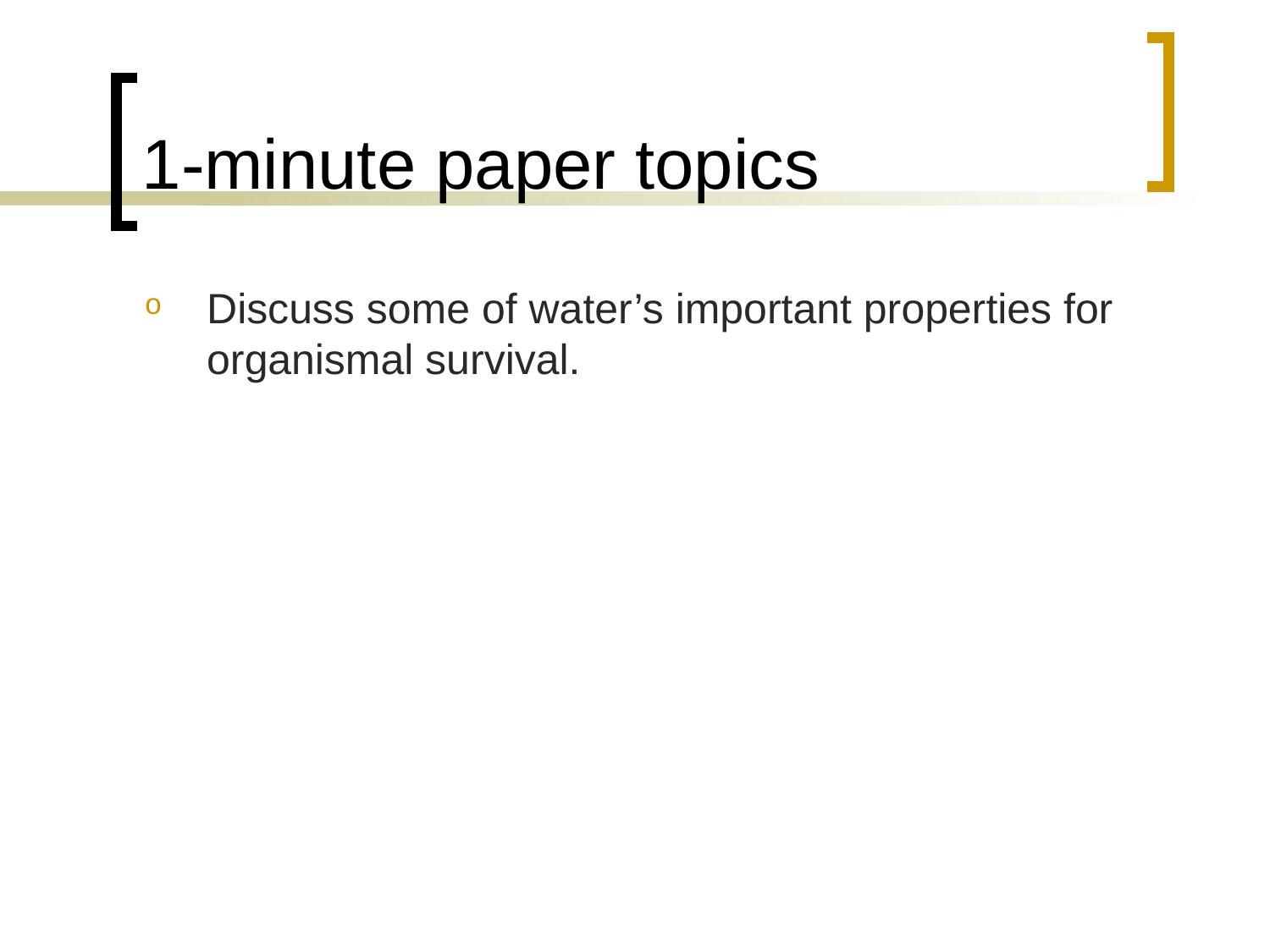

# 1-minute paper topics
Discuss some of water’s important properties for organismal survival.